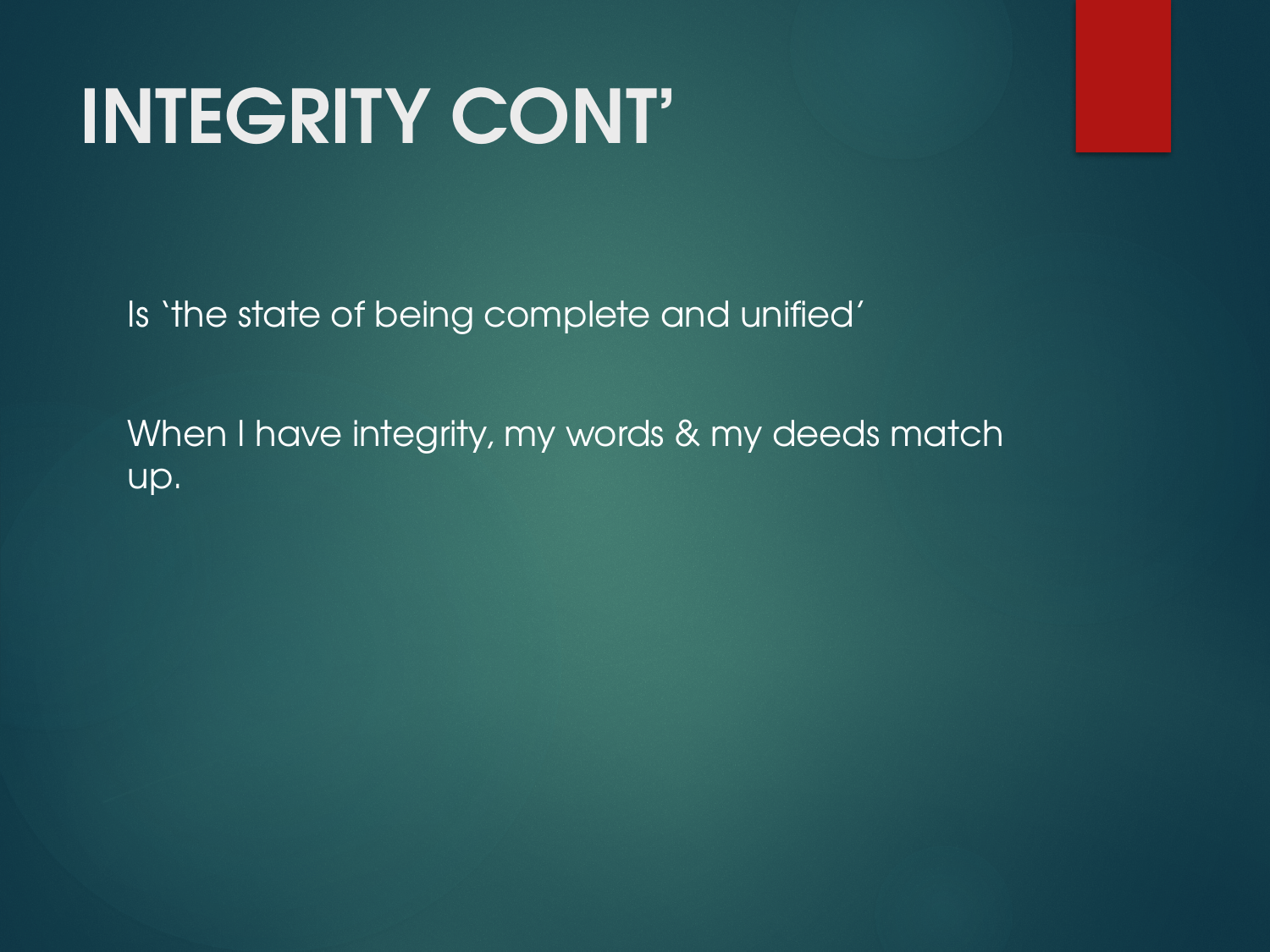

# INTEGRITY CONT’
Is ‘the state of being complete and unified’

When I have integrity, my words & my deeds match up.